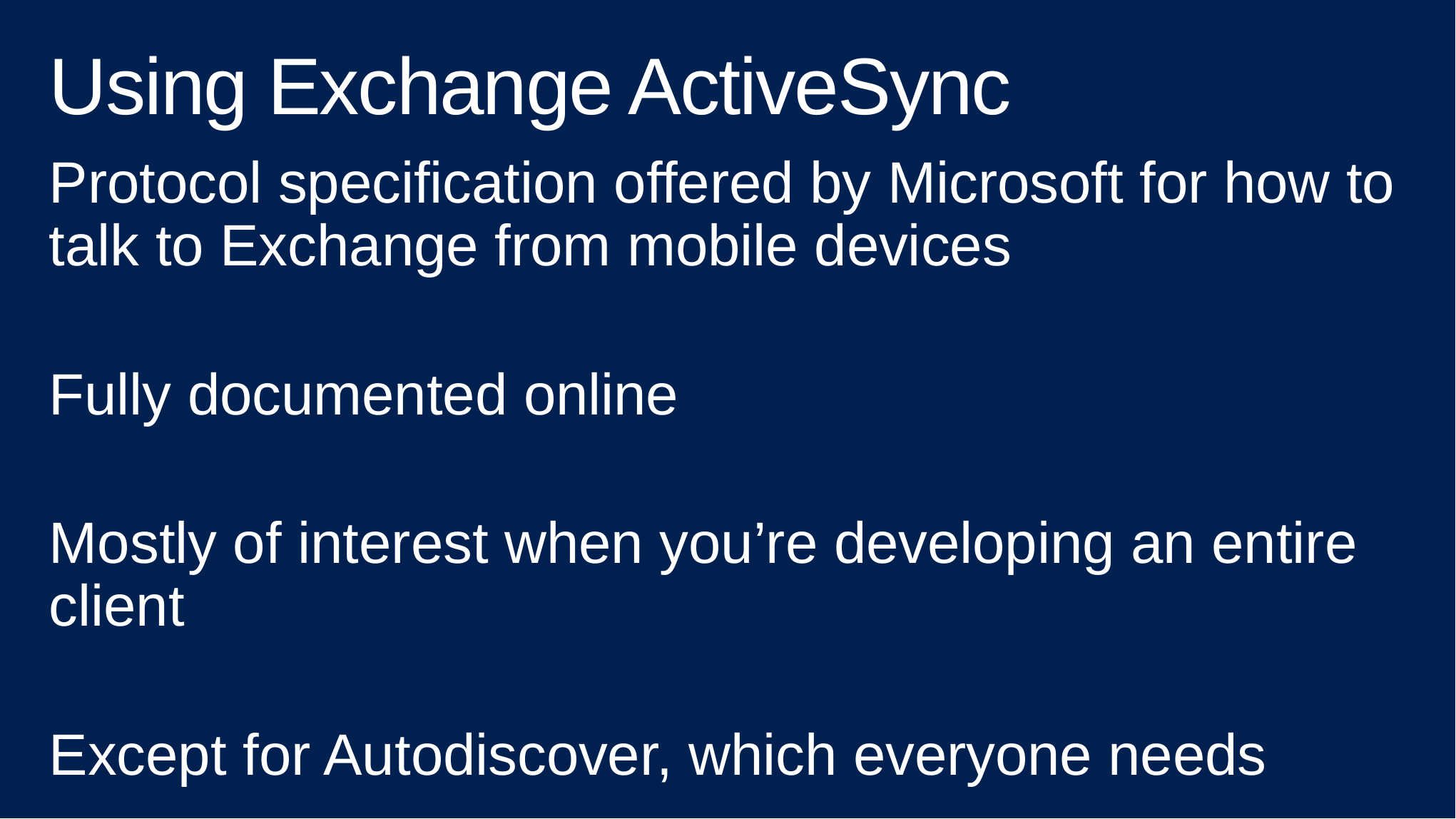

# Using Exchange ActiveSync
Protocol specification offered by Microsoft for how to talk to Exchange from mobile devices

Fully documented online

Mostly of interest when you’re developing an entire client

Except for Autodiscover, which everyone needs